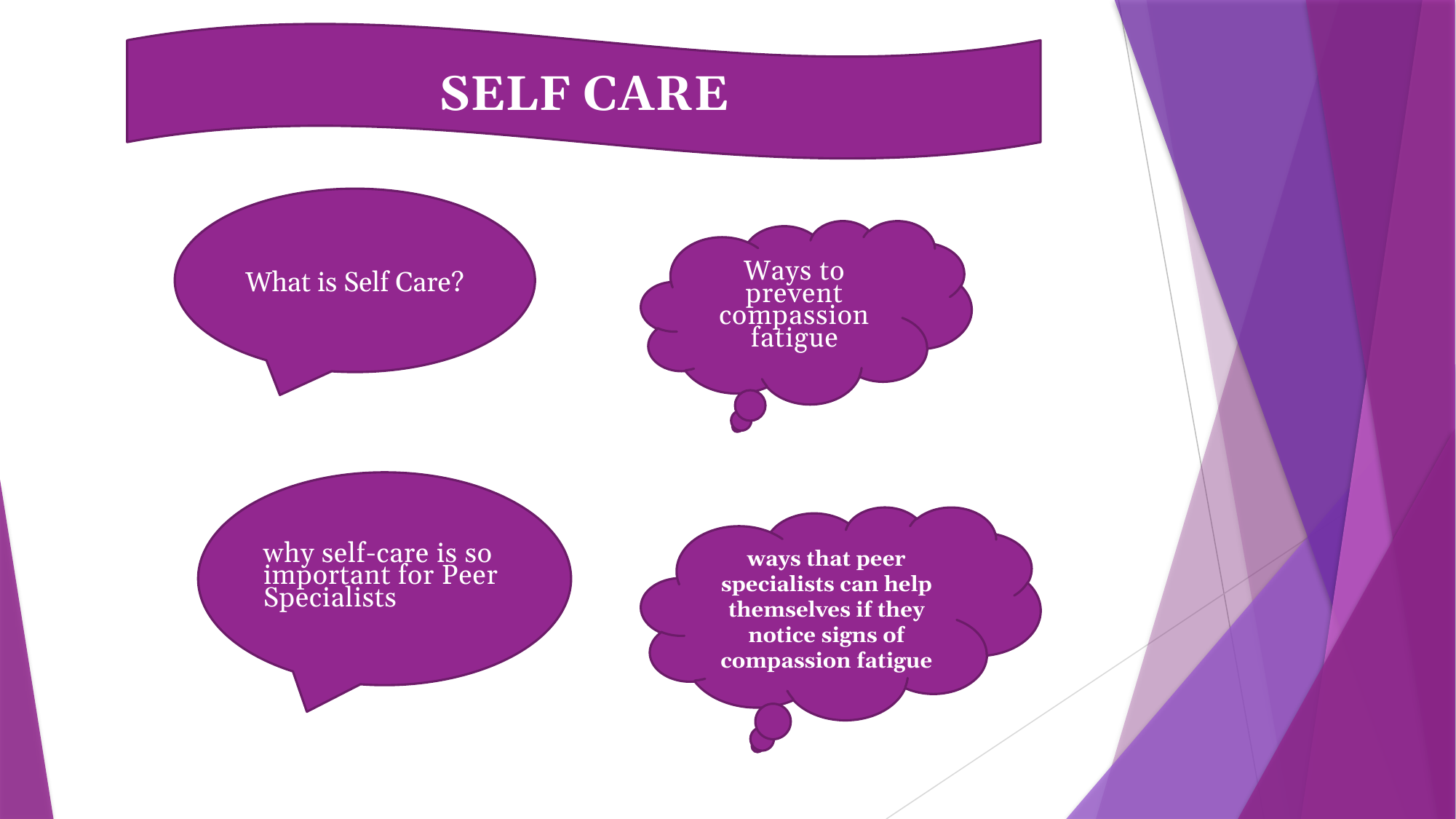

SELF CARE
What is Self Care?
Ways to prevent compassion fatigue
why self-care is so important for Peer Specialists
ways that peer specialists can help themselves if they notice signs of compassion fatigue